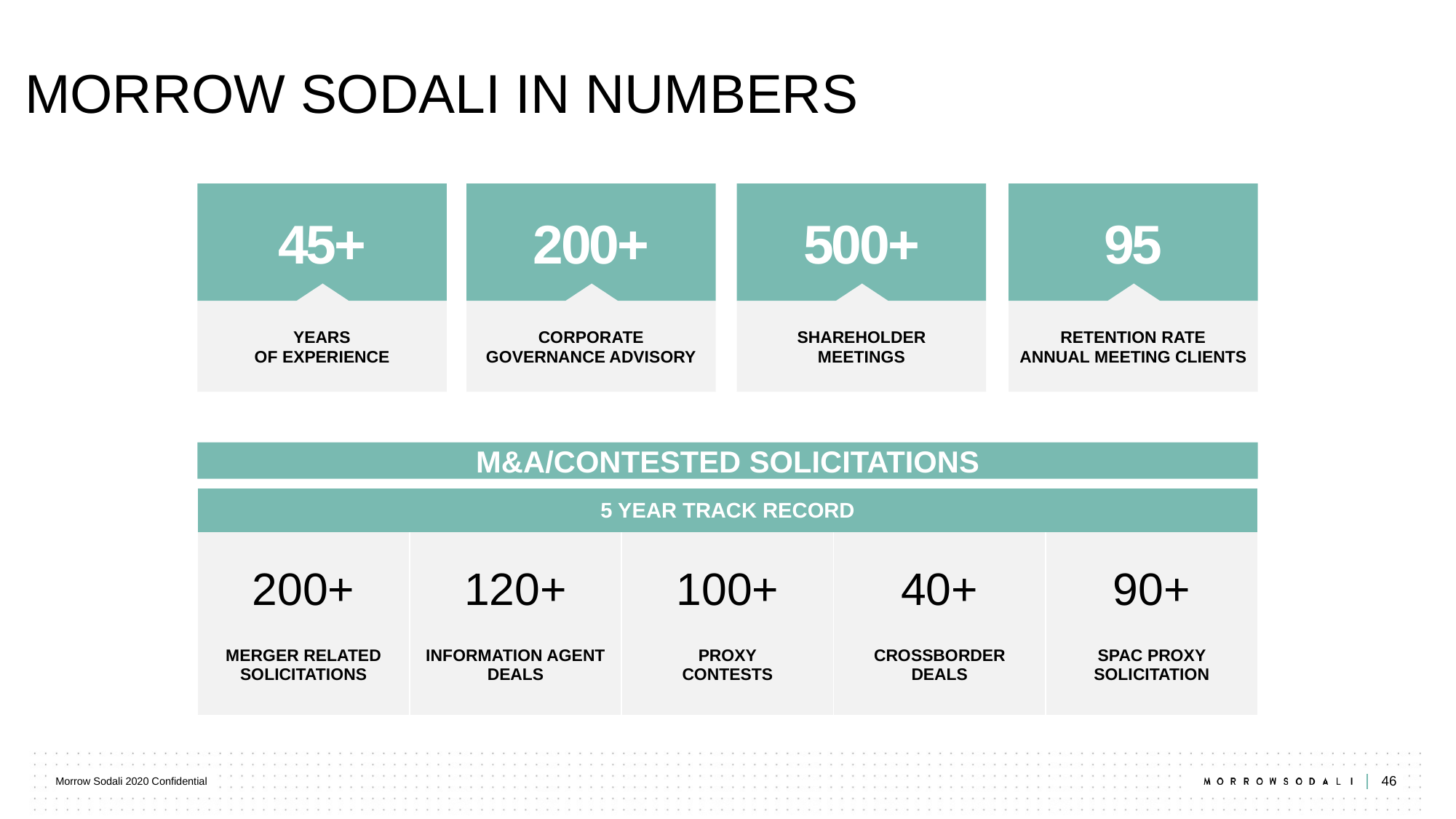

# MORROW SODALI IN NUMBERS
45+

YEARS
OF EXPERIENCE
200+

CORPORATE GOVERNANCE ADVISORY
500+

SHAREHOLDER
MEETINGS
95

RETENTION RATE
ANNUAL MEETING CLIENTS
M&A/CONTESTED SOLICITATIONS
| 5 Year track record |  |  |  |  |
| --- | --- | --- | --- | --- |
| 200+ | 120+ | 100+ | 40+ | 90+ |
| MERGER RELATED SOLICITATIONS | INFORMATION AGENT DEALS | PROXY CONTESTS | CROSSBORDER DEALS | SPAC PROXY SOLICITATION |